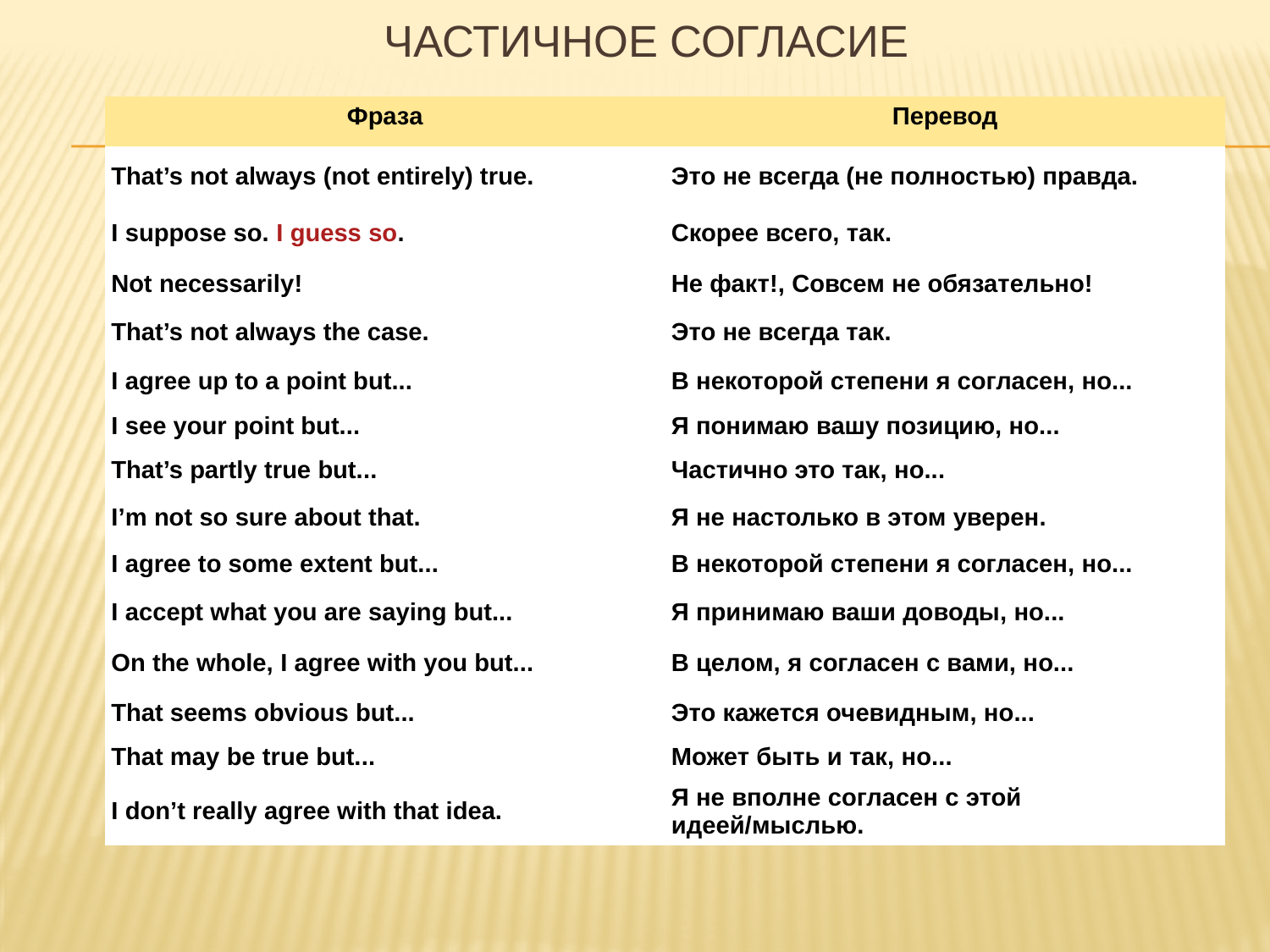

# Частичное согласие
| Фраза | Перевод |
| --- | --- |
| That’s not always (not entirely) true. | Это не всегда (не полностью) правда. |
| I suppose so. I guess so. | Скорее всего, так. |
| Not necessarily! | Не факт!, Совсем не обязательно! |
| That’s not always the case. | Это не всегда так. |
| I agree up to a point but... | В некоторой степени я согласен, но... |
| I see your point but... | Я понимаю вашу позицию, но... |
| That’s partly true but... | Частично это так, но... |
| I’m not so sure about that. | Я не настолько в этом уверен. |
| I agree to some extent but... | В некоторой степени я согласен, но... |
| I accept what you are saying but... | Я принимаю ваши доводы, но... |
| On the whole, I agree with you but... | В целом, я согласен с вами, но... |
| That seems obvious but... | Это кажется очевидным, но... |
| That may be true but... | Может быть и так, но... |
| I don’t really agree with that idea. | Я не вполне согласен с этой идеей/мыслью. |